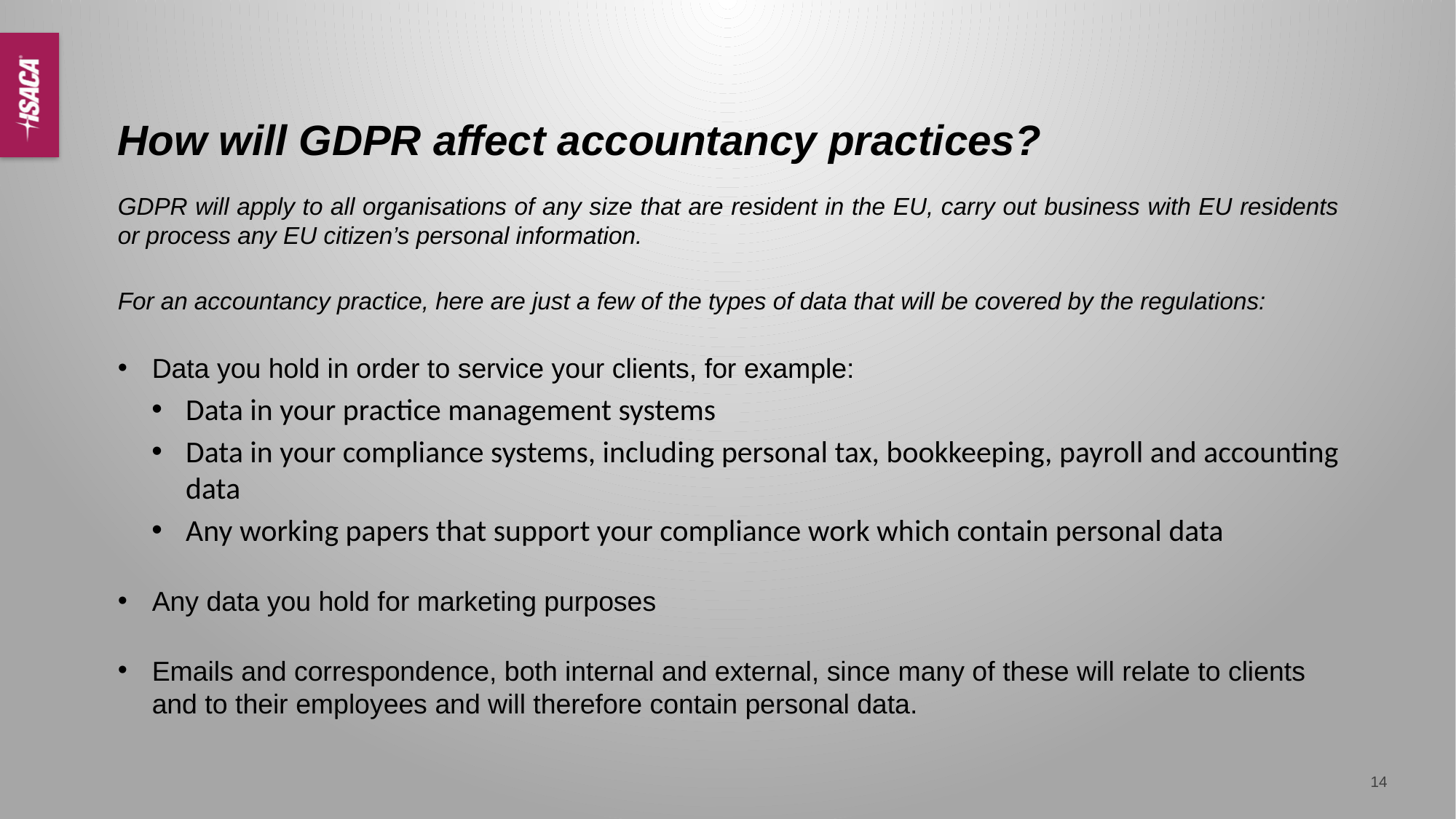

# How will GDPR affect accountancy practices?
GDPR will apply to all organisations of any size that are resident in the EU, carry out business with EU residents or process any EU citizen’s personal information.
For an accountancy practice, here are just a few of the types of data that will be covered by the regulations:
Data you hold in order to service your clients, for example:
Data in your practice management systems
Data in your compliance systems, including personal tax, bookkeeping, payroll and accounting data
Any working papers that support your compliance work which contain personal data
Any data you hold for marketing purposes
Emails and correspondence, both internal and external, since many of these will relate to clients and to their employees and will therefore contain personal data.

14